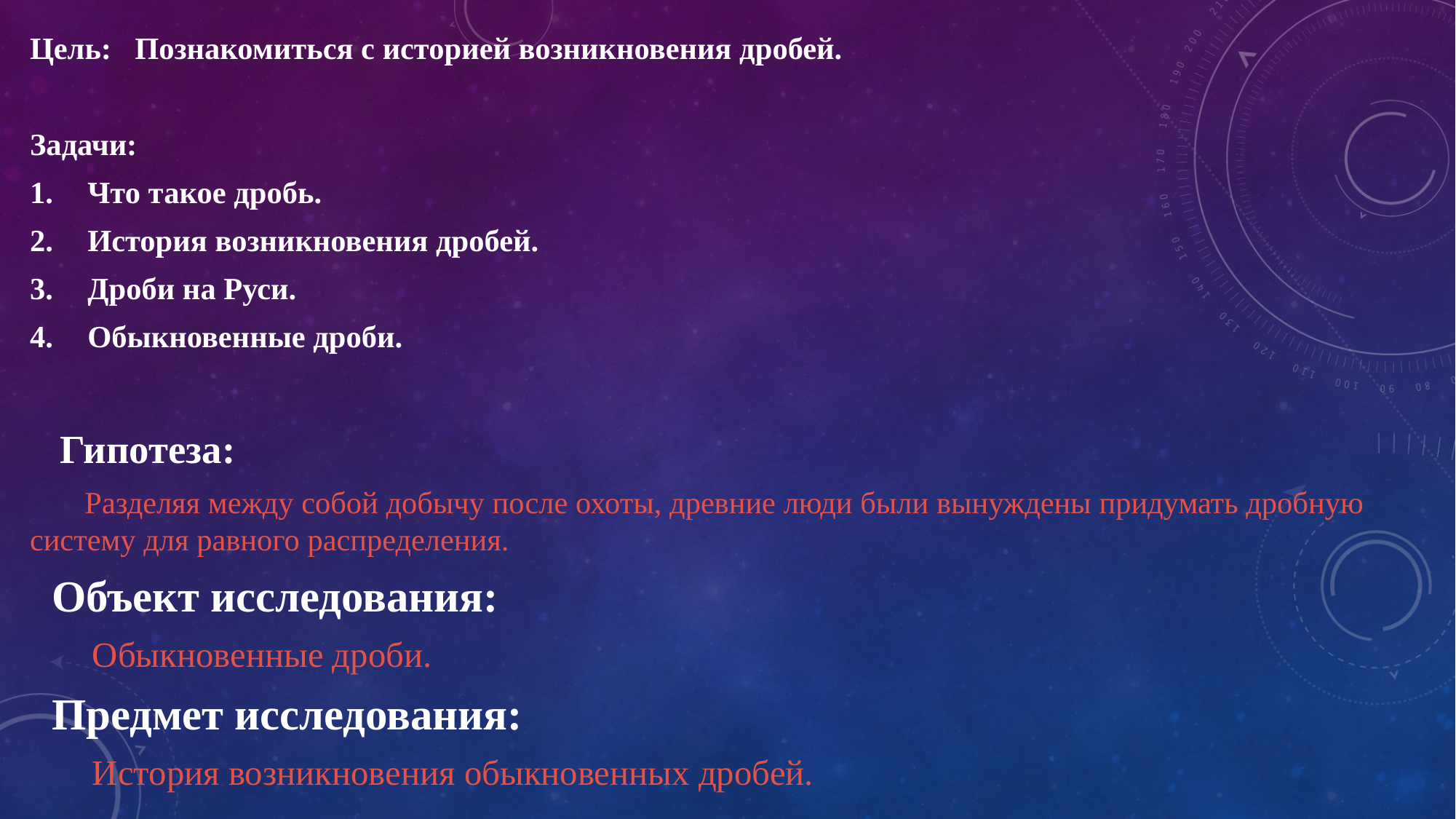

Цель:   Познакомиться с историей возникновения дробей.

Задачи:
Что такое дробь.
История возникновения дробей.
Дроби на Руси.
Обыкновенные дроби.

   Гипотеза:
       Разделяя между собой добычу после охоты, древние люди были вынуждены придумать дробную систему для равного распределения.
  Объект исследования:
       Обыкновенные дроби.
  Предмет исследования:
       История возникновения обыкновенных дробей.